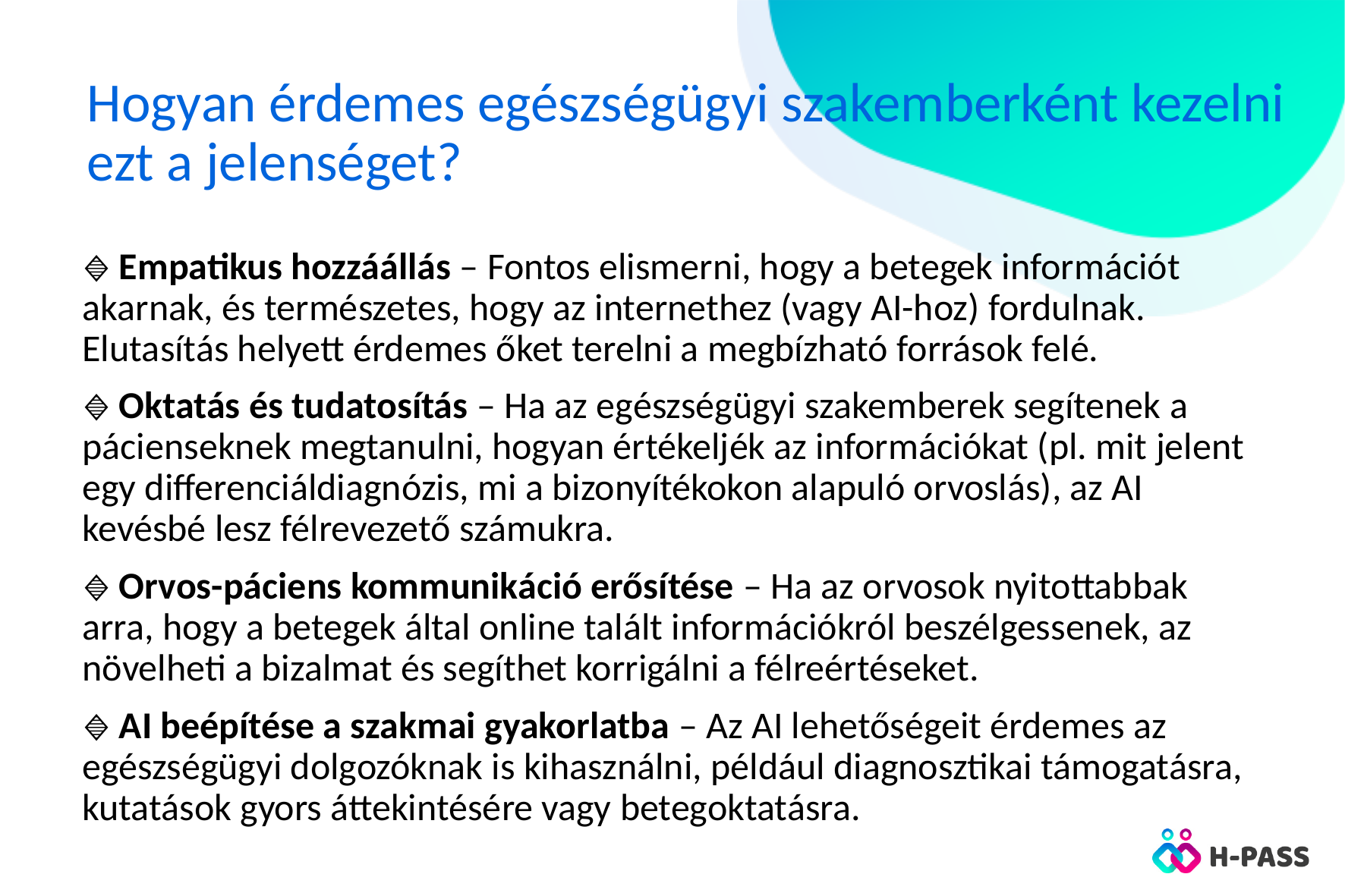

# Hogyan érdemes egészségügyi szakemberként kezelni ezt a jelenséget?
🔹 Empatikus hozzáállás – Fontos elismerni, hogy a betegek információt akarnak, és természetes, hogy az internethez (vagy AI-hoz) fordulnak. Elutasítás helyett érdemes őket terelni a megbízható források felé.
🔹 Oktatás és tudatosítás – Ha az egészségügyi szakemberek segítenek a pácienseknek megtanulni, hogyan értékeljék az információkat (pl. mit jelent egy differenciáldiagnózis, mi a bizonyítékokon alapuló orvoslás), az AI kevésbé lesz félrevezető számukra.
🔹 Orvos-páciens kommunikáció erősítése – Ha az orvosok nyitottabbak arra, hogy a betegek által online talált információkról beszélgessenek, az növelheti a bizalmat és segíthet korrigálni a félreértéseket.
🔹 AI beépítése a szakmai gyakorlatba – Az AI lehetőségeit érdemes az egészségügyi dolgozóknak is kihasználni, például diagnosztikai támogatásra, kutatások gyors áttekintésére vagy betegoktatásra.